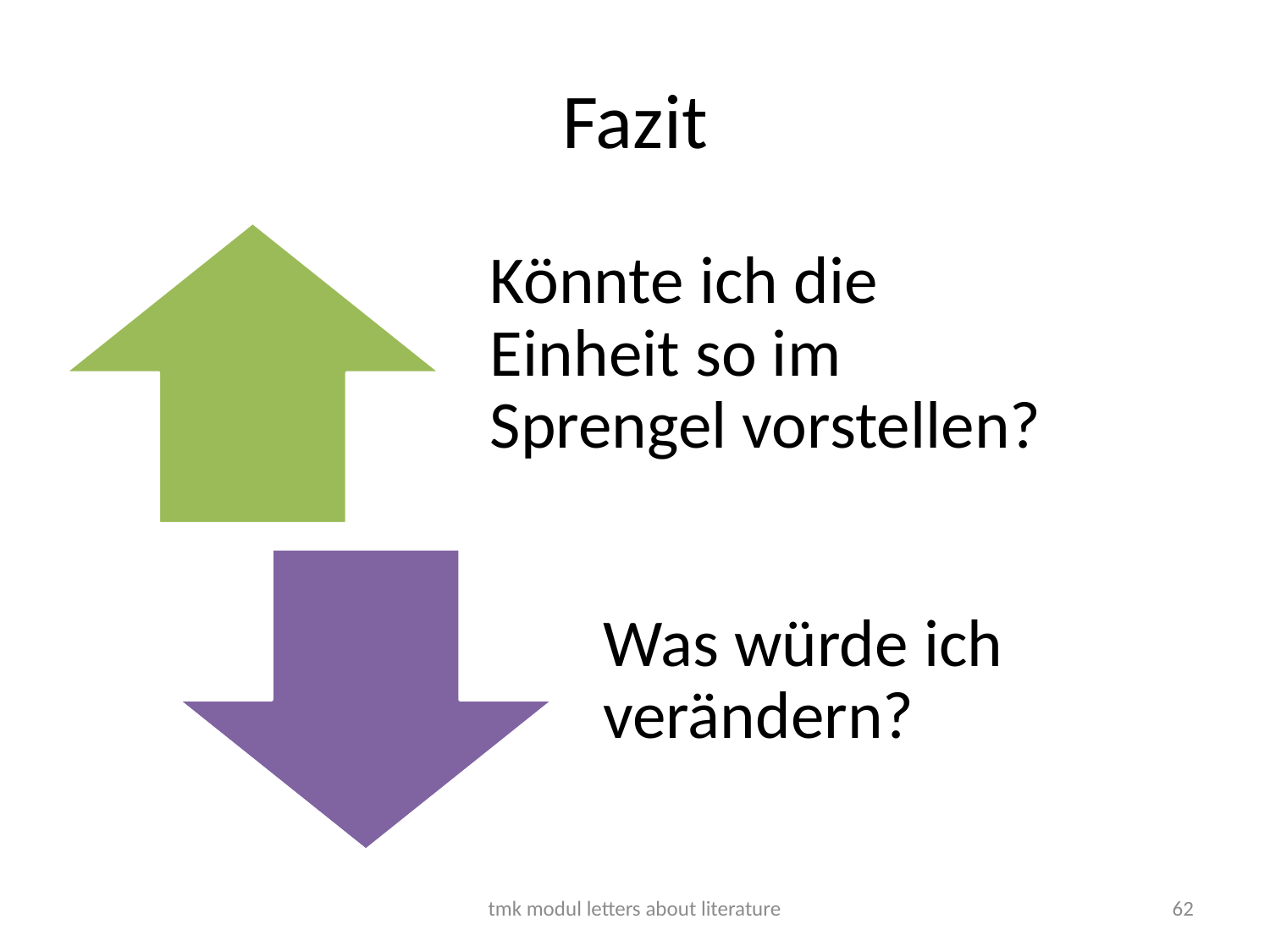

# Fazit
Könnte ich die Einheit so im Sprengel vorstellen?
Was würde ich verändern?
tmk modul letters about literature
62